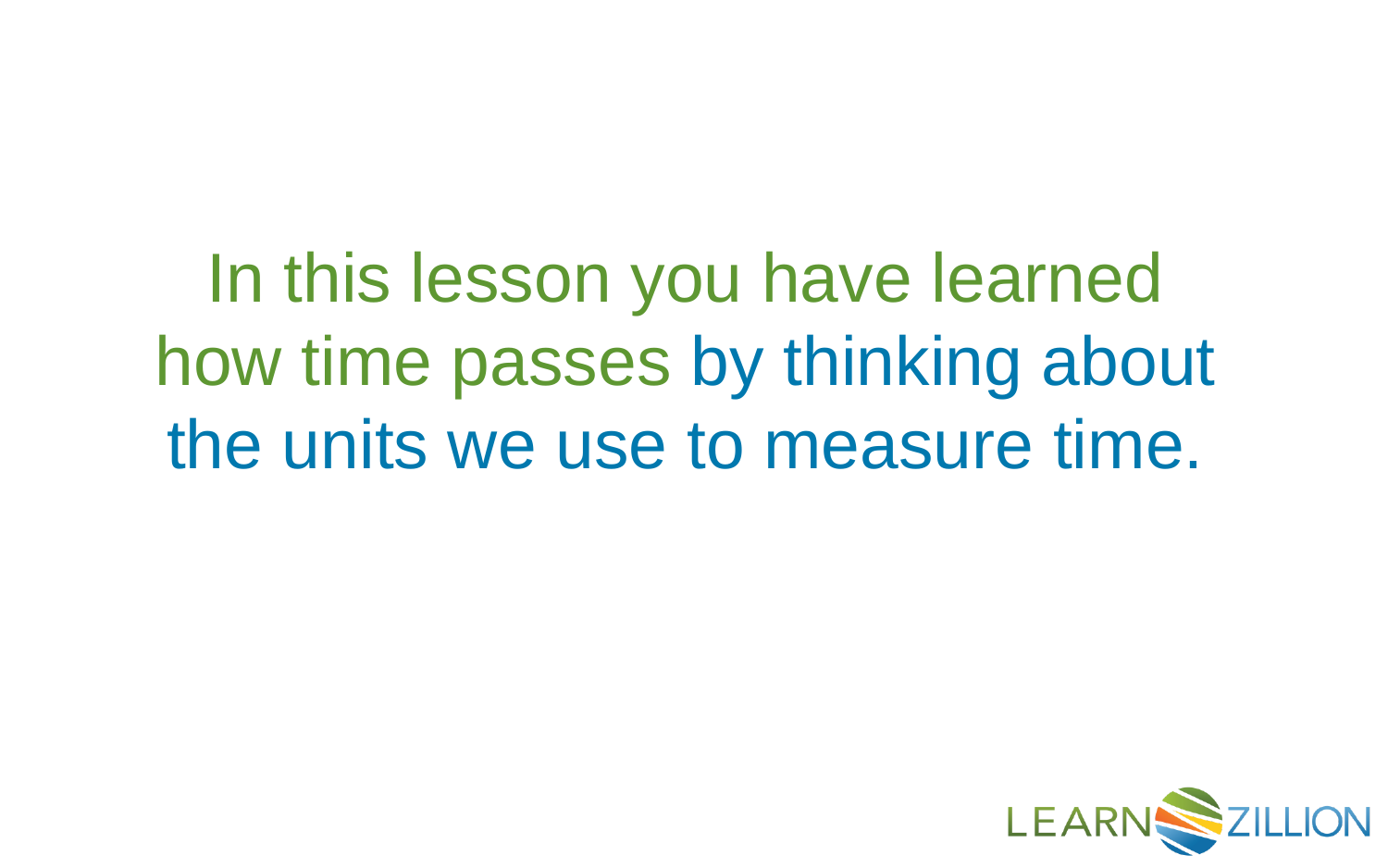

In this lesson you have learned how time passes by thinking about the units we use to measure time.